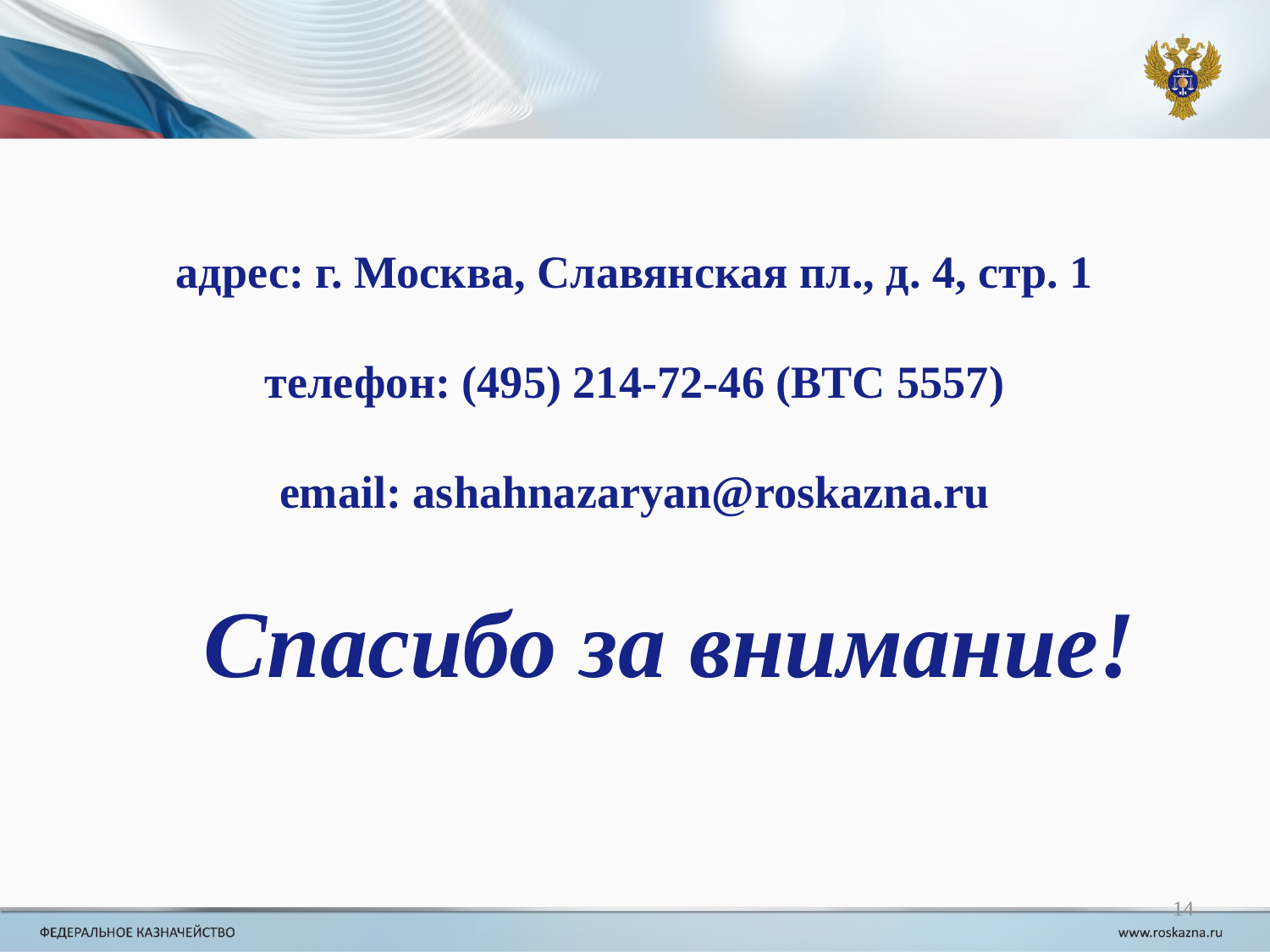

адрес: г. Москва, Славянская пл., д. 4, стр. 1

телефон: (495) 214-72-46 (ВТС 5557)

email: ashahnazaryan@roskazna.ru

Спасибо за внимание!
14